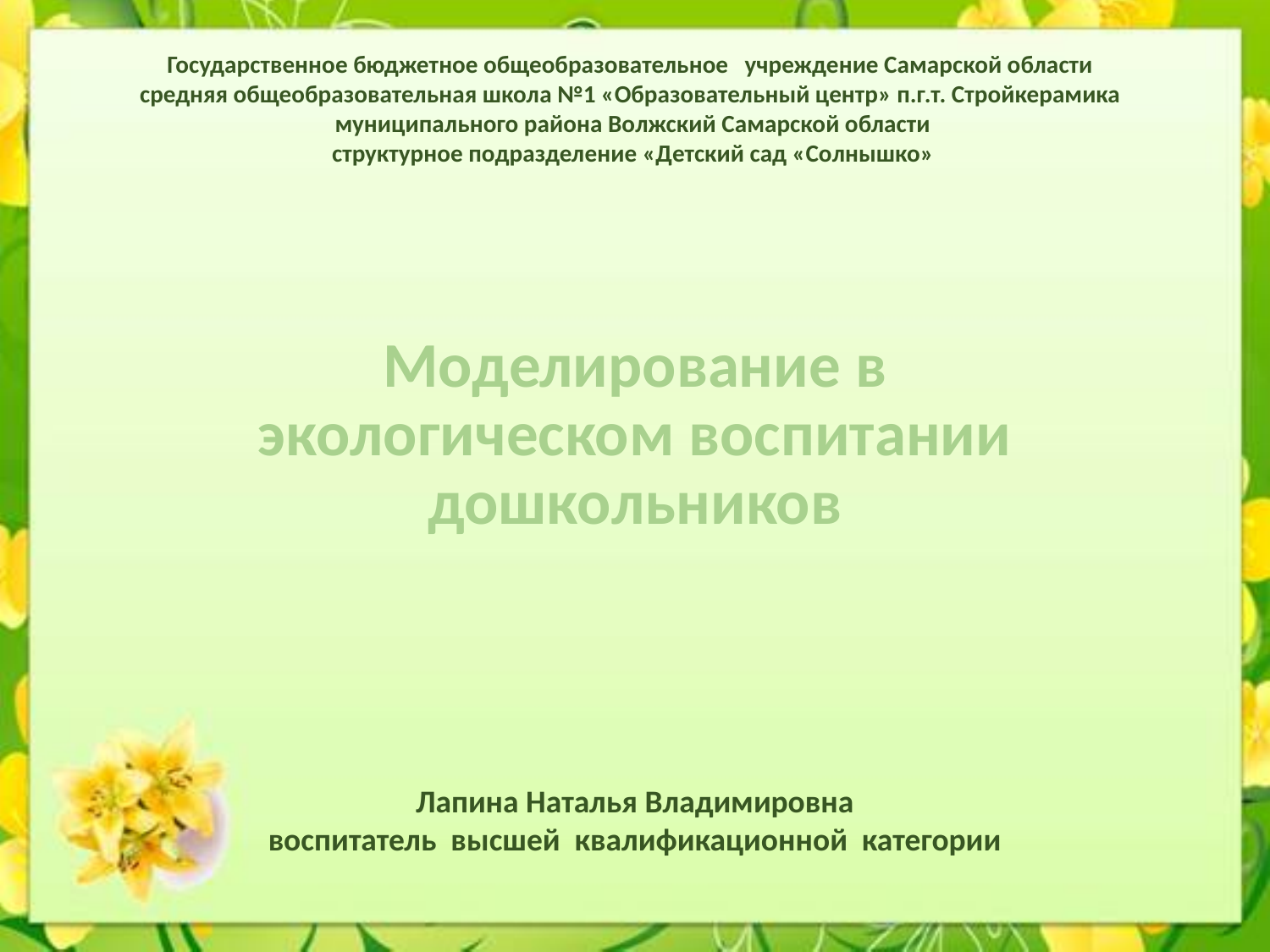

Государственное бюджетное общеобразовательное   учреждение Самарской области
 средняя общеобразовательная школа №1 «Образовательный центр» п.г.т. Стройкерамика   муниципального района Волжский Самарской области
структурное подразделение «Детский сад «Солнышко»
Моделирование в экологическом воспитании дошкольников
Лапина Наталья Владимировна
воспитатель  высшей  квалификационной  категории